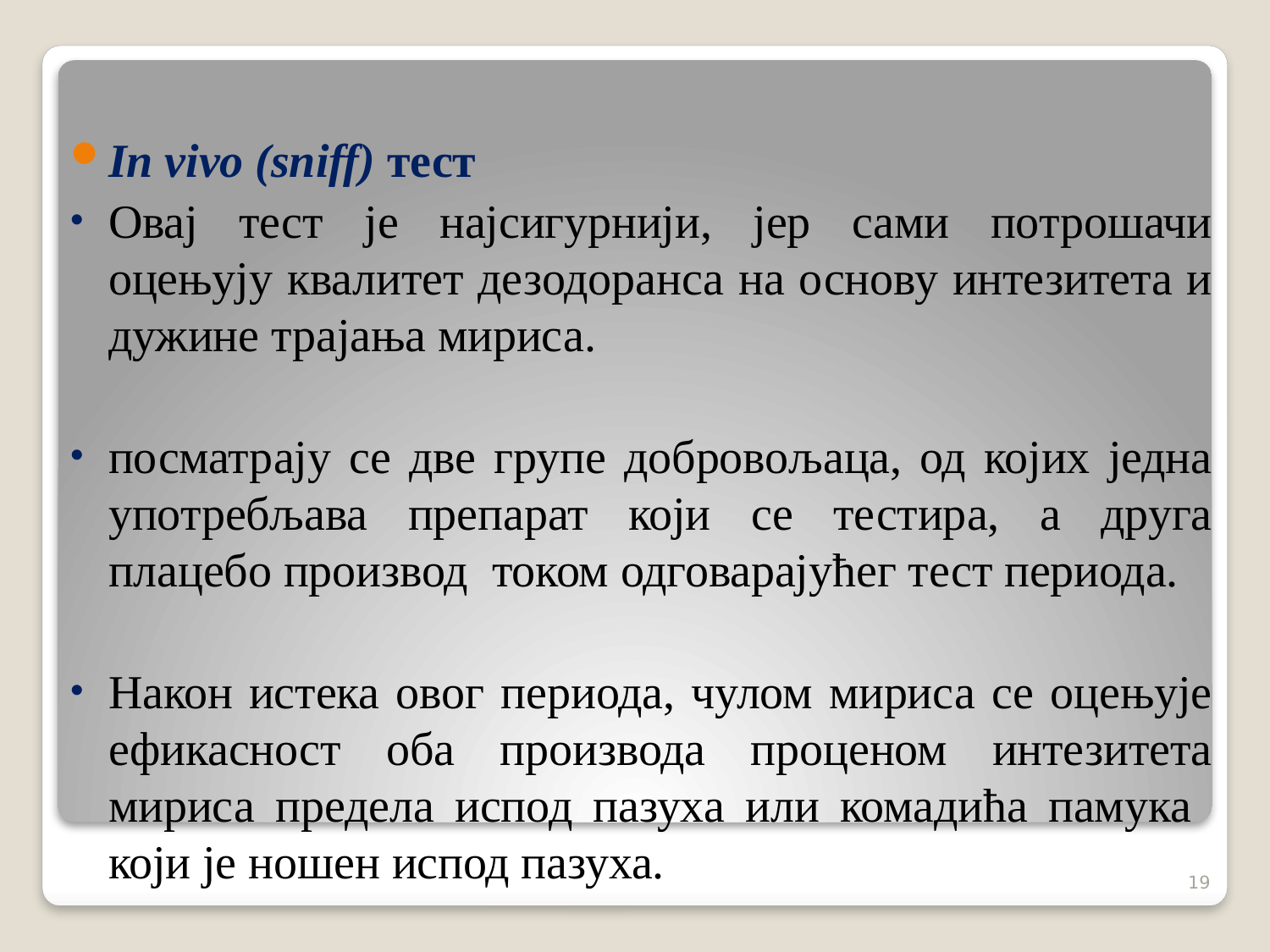

In vivo (sniff) тест
Овај тест је најсигурнији, јер сами потрошачи оцењују квалитет дезодоранса на основу интезитета и дужине трајања мириса.

посматрају се две групе добровољаца, од којих једна употребљава препарат који се тестира, а друга плацебо производ  током одговарајућег тест периода.

Након истека овог периода, чулом мириса се оцењује ефикасност оба производа проценом интезитета мириса предела испод пазуха или комадића памука  који је ношен испод пазуха.

19